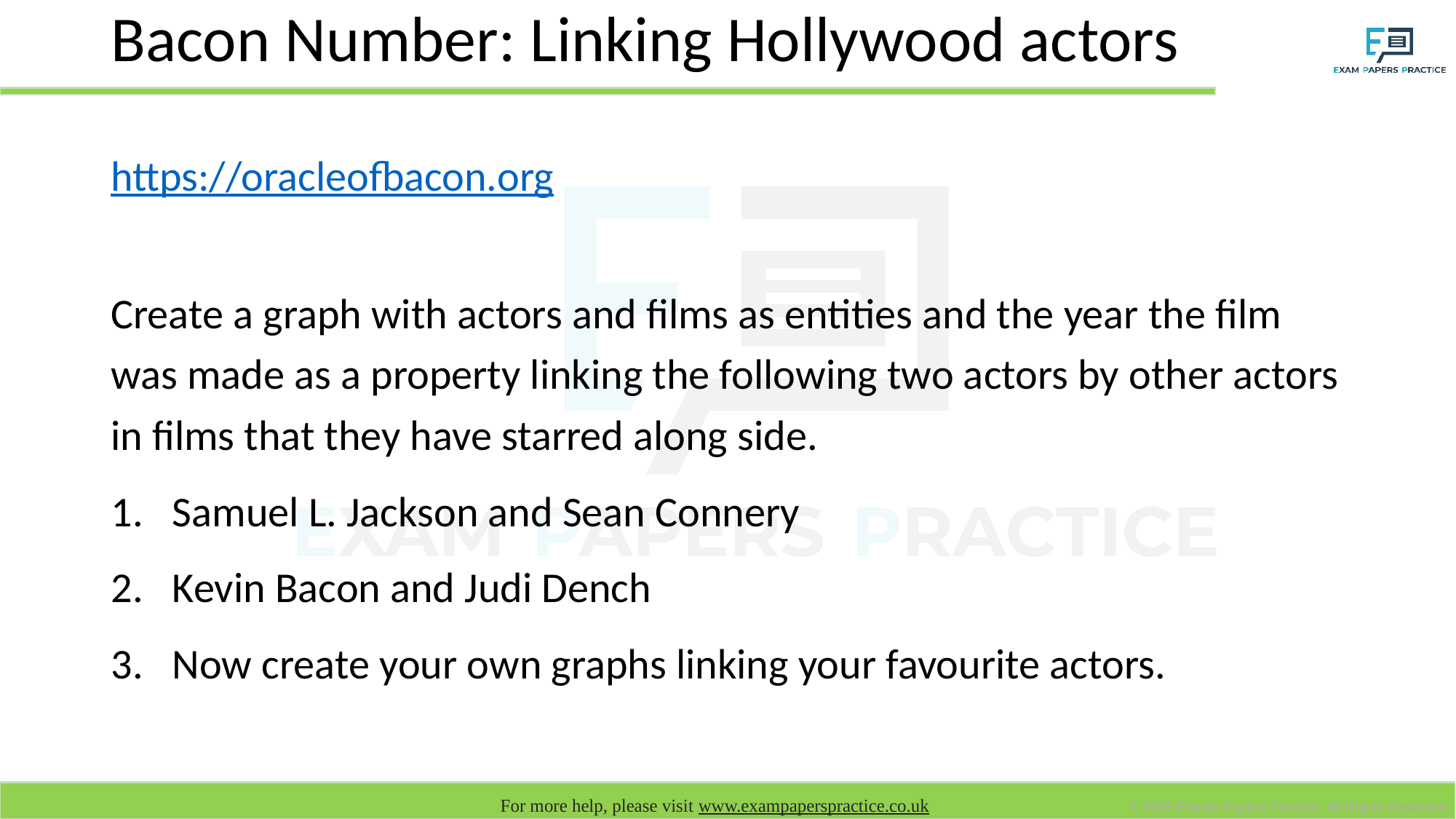

# Bacon Number: Linking Hollywood actors
https://oracleofbacon.org

Create a graph with actors and films as entities and the year the film was made as a property linking the following two actors by other actors in films that they have starred along side.
Samuel L. Jackson and Sean Connery
Kevin Bacon and Judi Dench
Now create your own graphs linking your favourite actors.